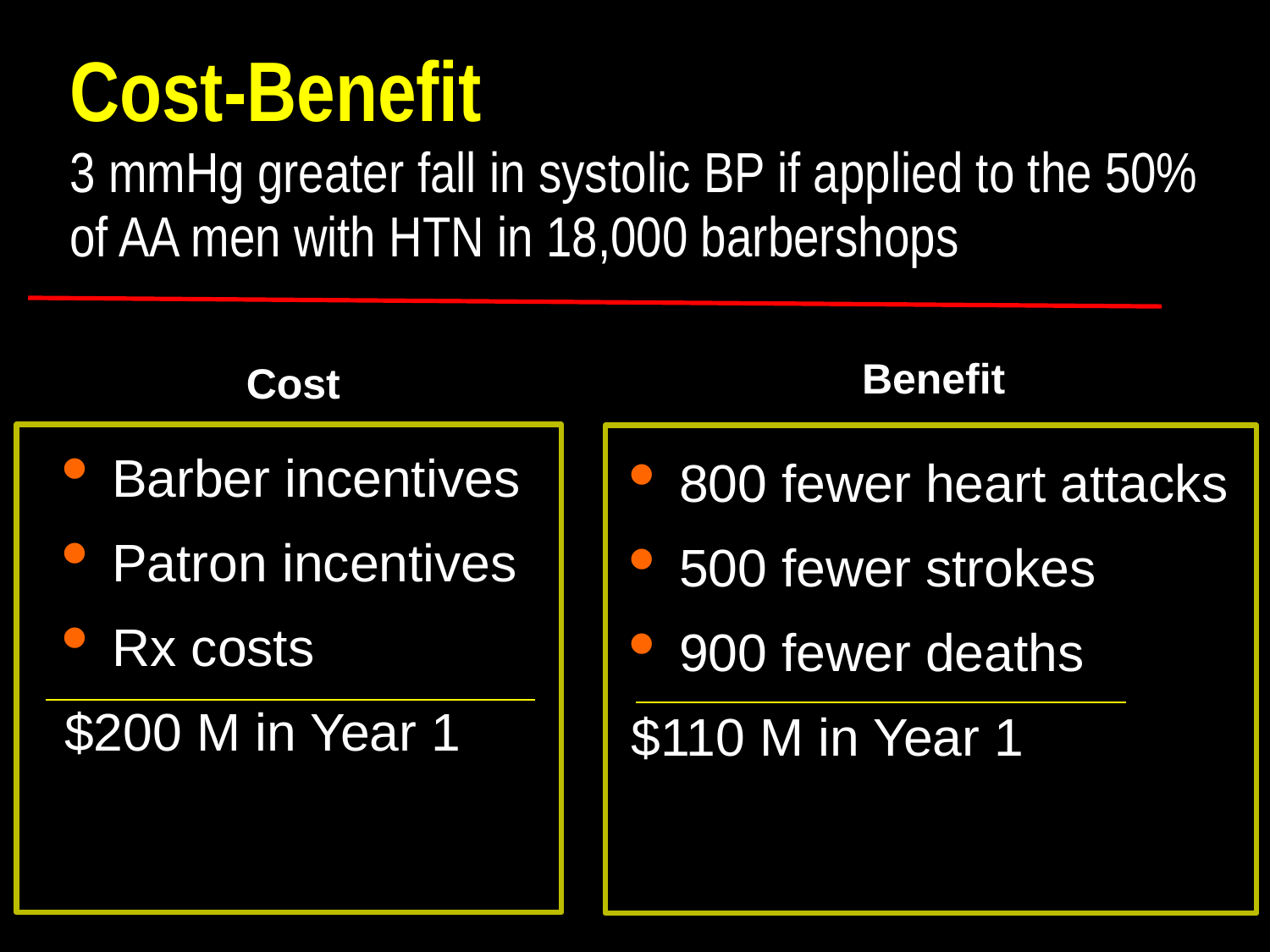

# Cost-Benefit 3 mmHg greater fall in systolic BP if applied to the 50% of AA men with HTN in 18,000 barbershops

Benefit
Cost

Barber incentives
Patron incentives
Rx costs
$200 M in Year 1
800 fewer heart attacks
500 fewer strokes
900 fewer deaths
$110 M in Year 1